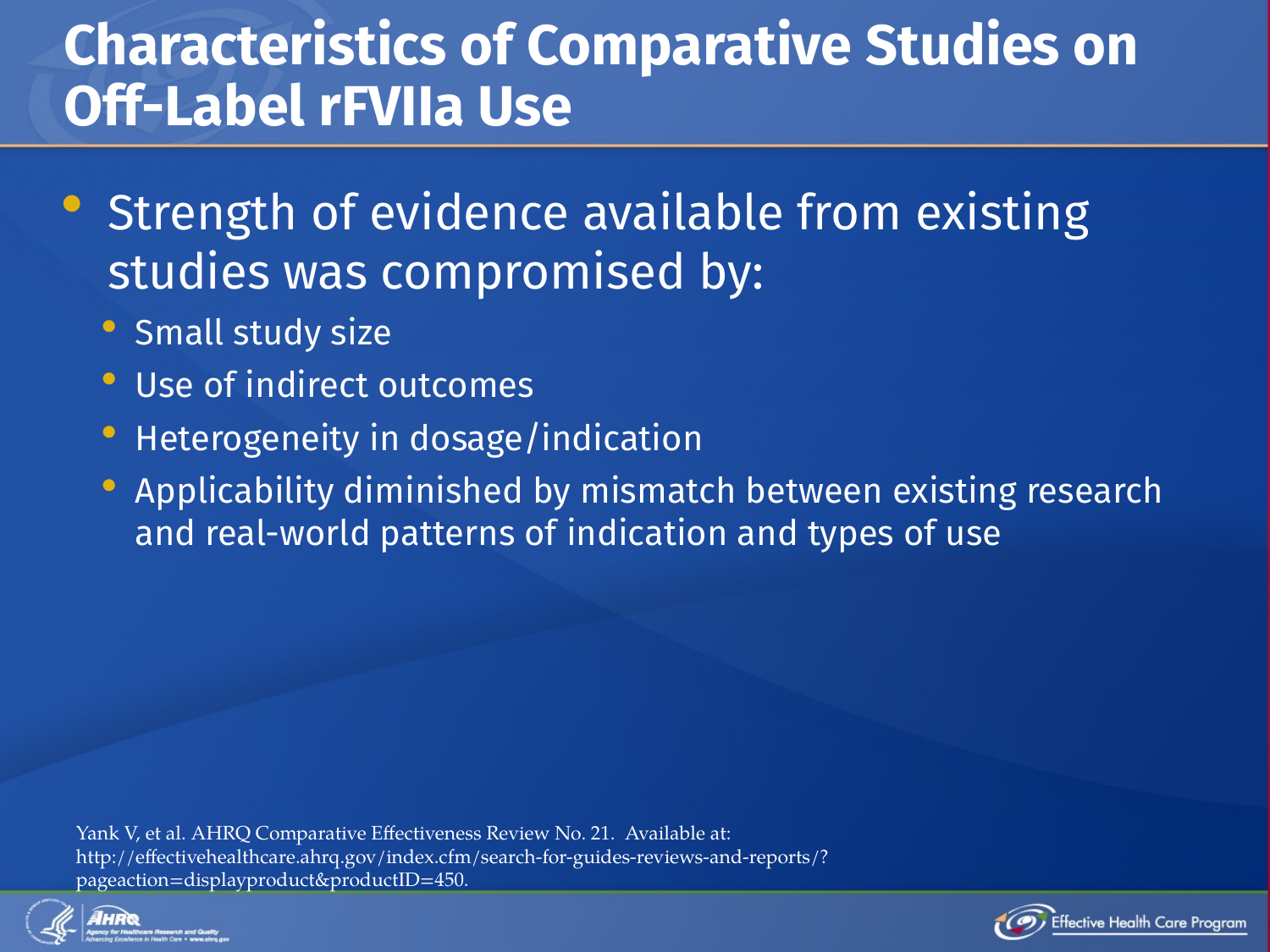

# Characteristics of Comparative Studies on Off-Label rFVIIa Use
Strength of evidence available from existing studies was compromised by:
Small study size
Use of indirect outcomes
Heterogeneity in dosage/indication
Applicability diminished by mismatch between existing research and real-world patterns of indication and types of use
Yank V, et al. AHRQ Comparative Effectiveness Review No. 21.  Available at:   http://effectivehealthcare.ahrq.gov/index.cfm/search-for-guides-reviews-and-reports/?pageaction=displayproduct&productID=450.